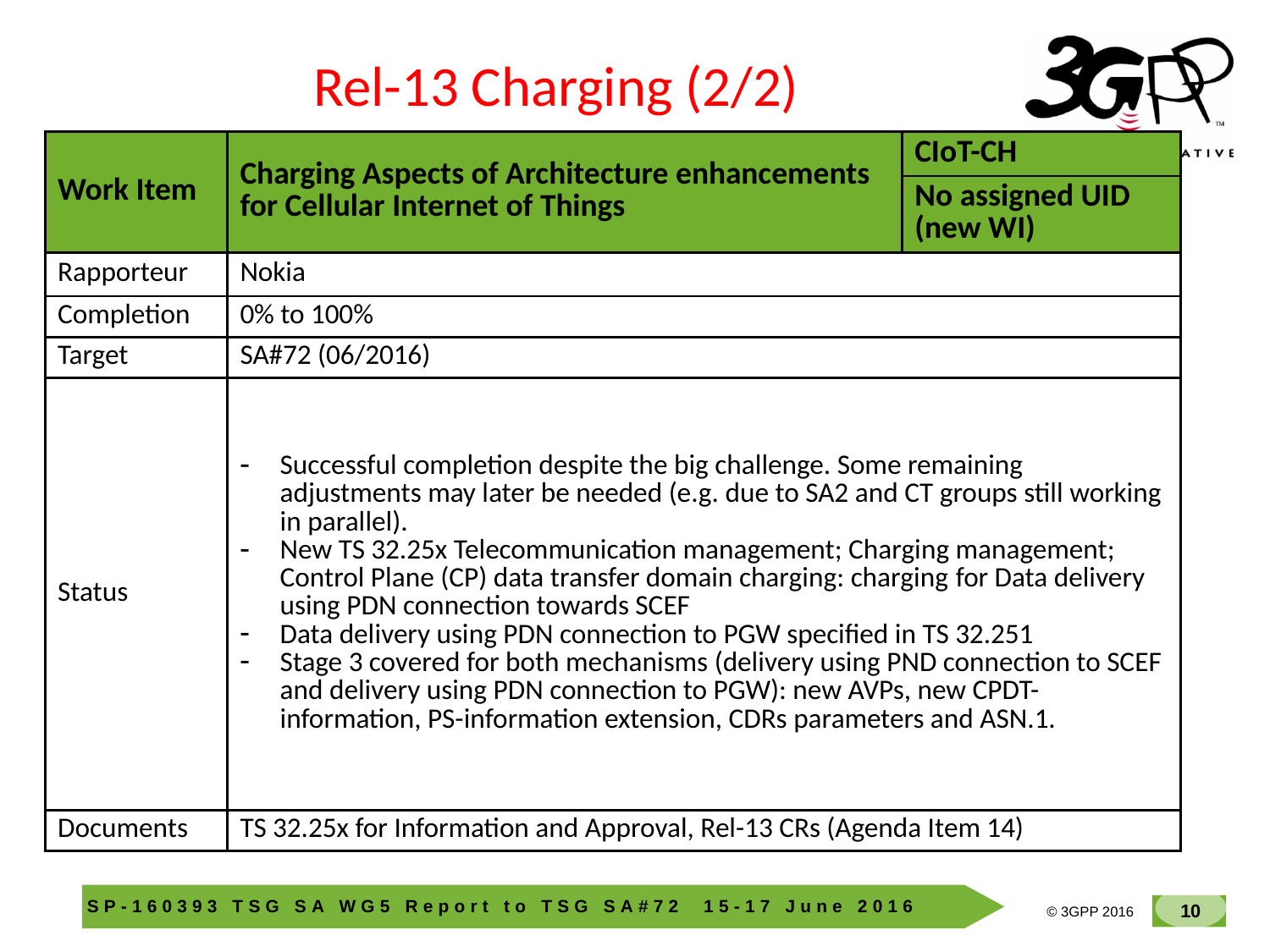

Rel-13 Charging (2/2)
| Work Item | Charging Aspects of Architecture enhancements for Cellular Internet of Things | CIoT-CH |
| --- | --- | --- |
|  |  | No assigned UID (new WI) |
| Rapporteur | Nokia |  |
| Completion | 0% to 100% |  |
| Target | SA#72 (06/2016) |  |
| Status | Successful completion despite the big challenge. Some remaining adjustments may later be needed (e.g. due to SA2 and CT groups still working in parallel). New TS 32.25x Telecommunication management; Charging management; Control Plane (CP) data transfer domain charging: charging for Data delivery using PDN connection towards SCEF Data delivery using PDN connection to PGW specified in TS 32.251 Stage 3 covered for both mechanisms (delivery using PND connection to SCEF and delivery using PDN connection to PGW): new AVPs, new CPDT-information, PS-information extension, CDRs parameters and ASN.1. |  |
| Documents | TS 32.25x for Information and Approval, Rel-13 CRs (Agenda Item 14) |  |